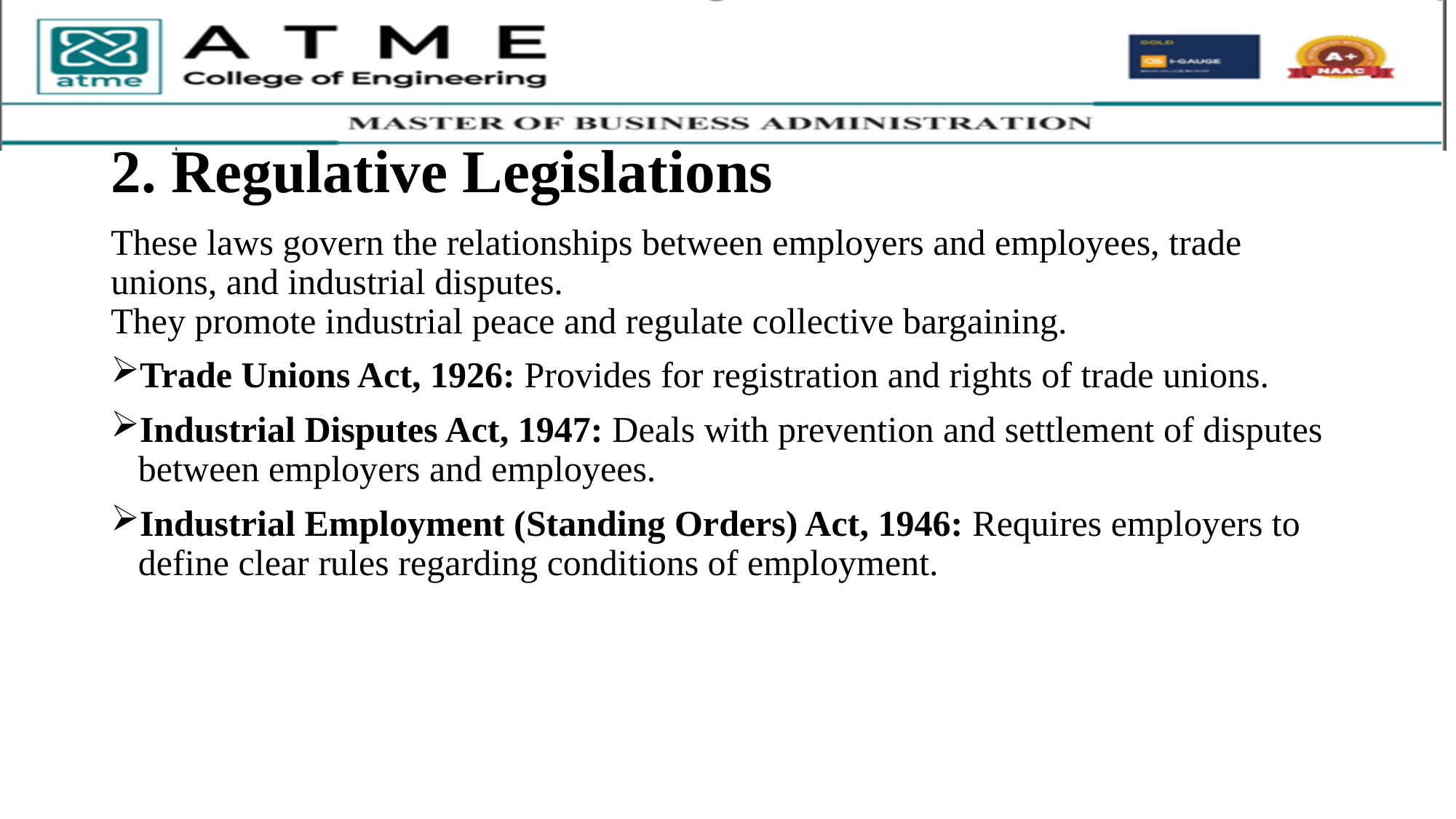

# 2. Regulative Legislations
These laws govern the relationships between employers and employees, trade unions, and industrial disputes.
They promote industrial peace and regulate collective bargaining.
Trade Unions Act, 1926: Provides for registration and rights of trade unions.
Industrial Disputes Act, 1947: Deals with prevention and settlement of disputes between employers and employees.
Industrial Employment (Standing Orders) Act, 1946: Requires employers to define clear rules regarding conditions of employment.